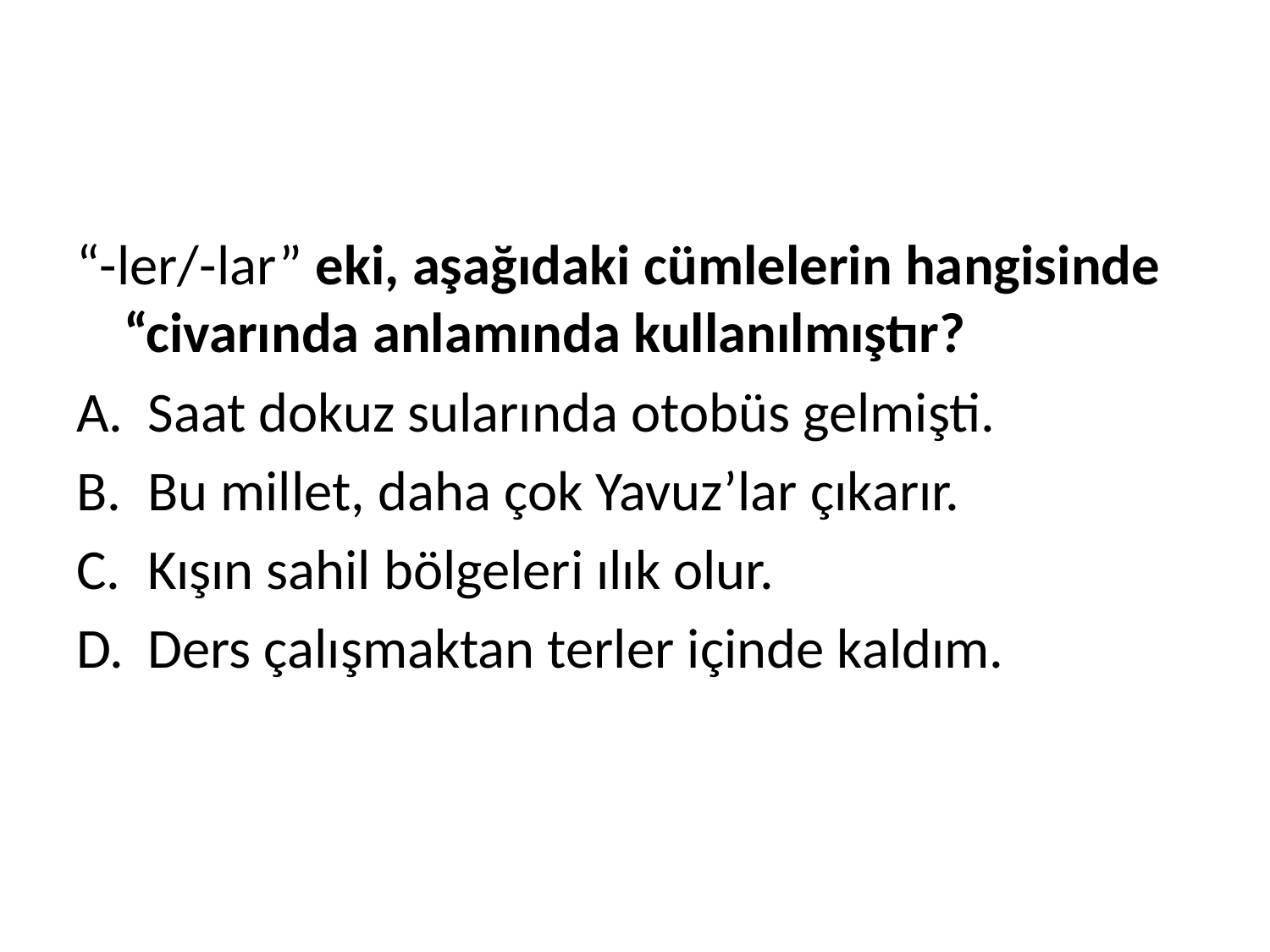

#
“-ler/-lar” eki, aşağıdaki cümlelerin hangisinde “civarında anlamında kullanılmıştır?
Saat dokuz sularında otobüs gelmişti.
Bu millet, daha çok Yavuz’lar çıkarır.
Kışın sahil bölgeleri ılık olur.
Ders çalışmaktan terler içinde kaldım.